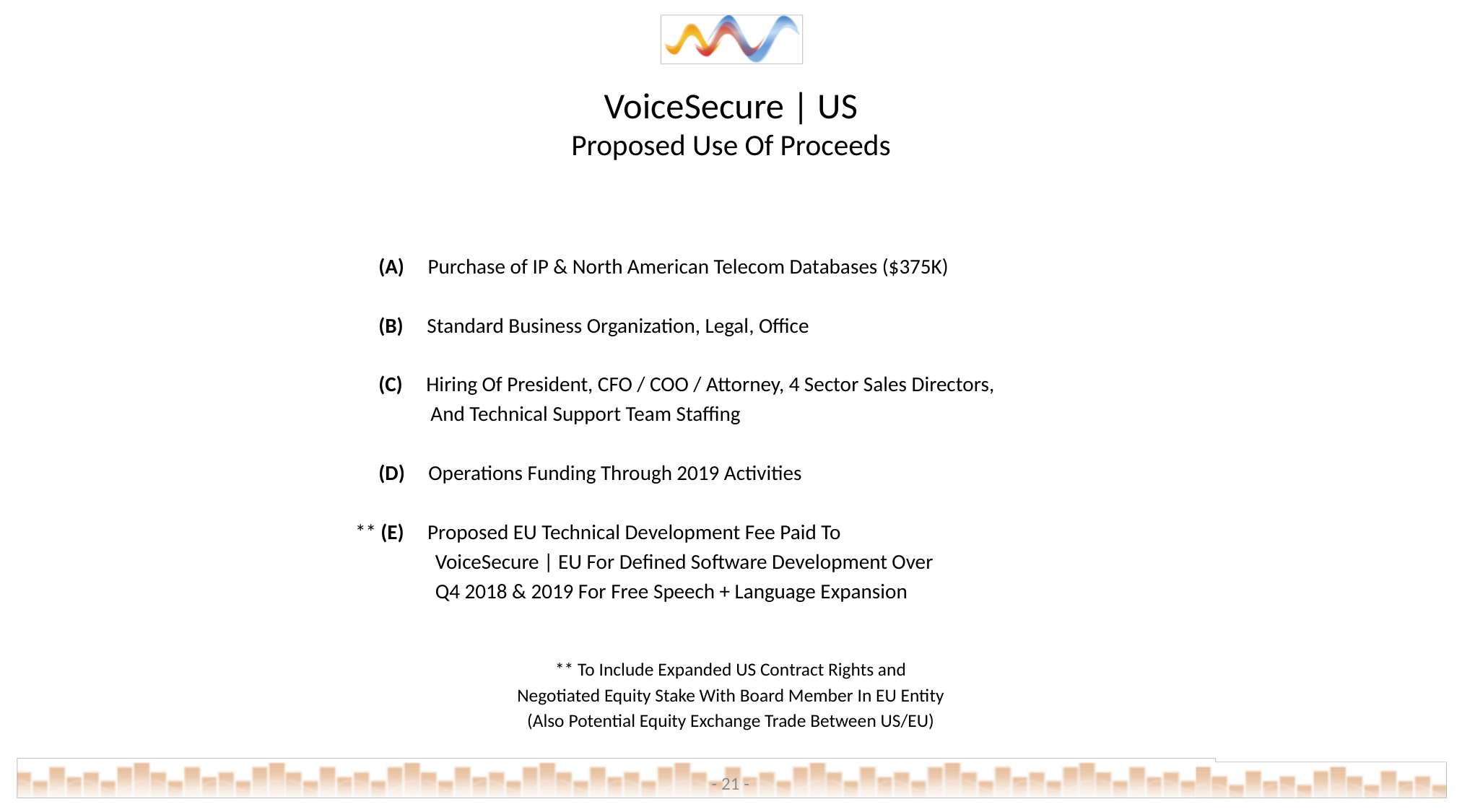

# VoiceSecure | US Proposed Use Of Proceeds

	     (A)     Purchase of IP & North American Telecom Databases ($375K)

	     (B)     Standard Business Organization, Legal, Office

	     (C)     Hiring Of President, CFO / COO / Attorney, 4 Sector Sales Directors,
     	  And Technical Support Team Staffing

	     (D)     Operations Funding Through 2019 Activities

** (E)     Proposed EU Technical Development Fee Paid To
     	   VoiceSecure | EU For Defined Software Development Over
     	   Q4 2018 & 2019 For Free Speech + Language Expansion

** To Include Expanded US Contract Rights and
Negotiated Equity Stake With Board Member In EU Entity
(Also Potential Equity Exchange Trade Between US/EU)
- 21 -